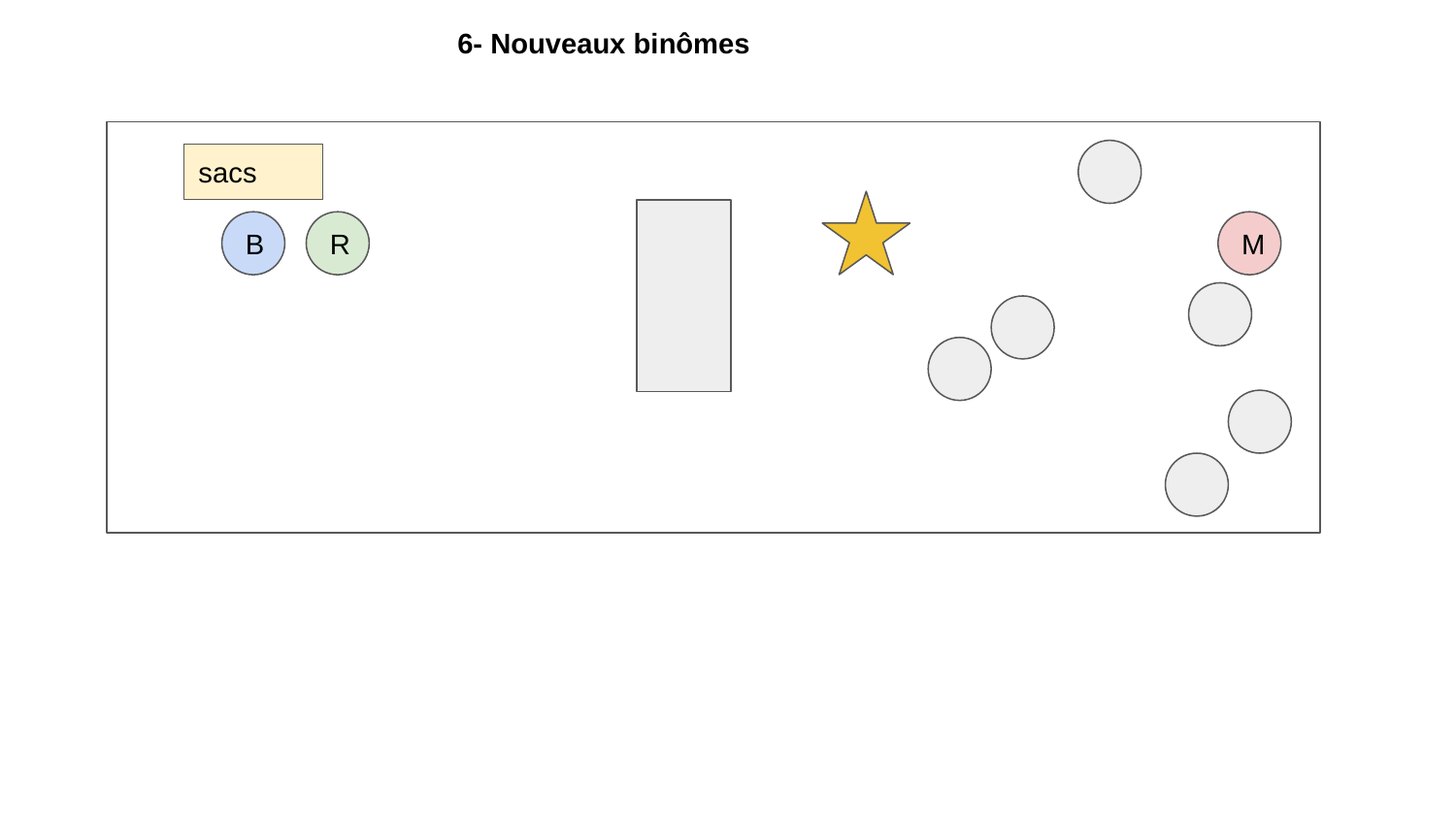

6- Nouveaux binômes

sacs

B
R
M